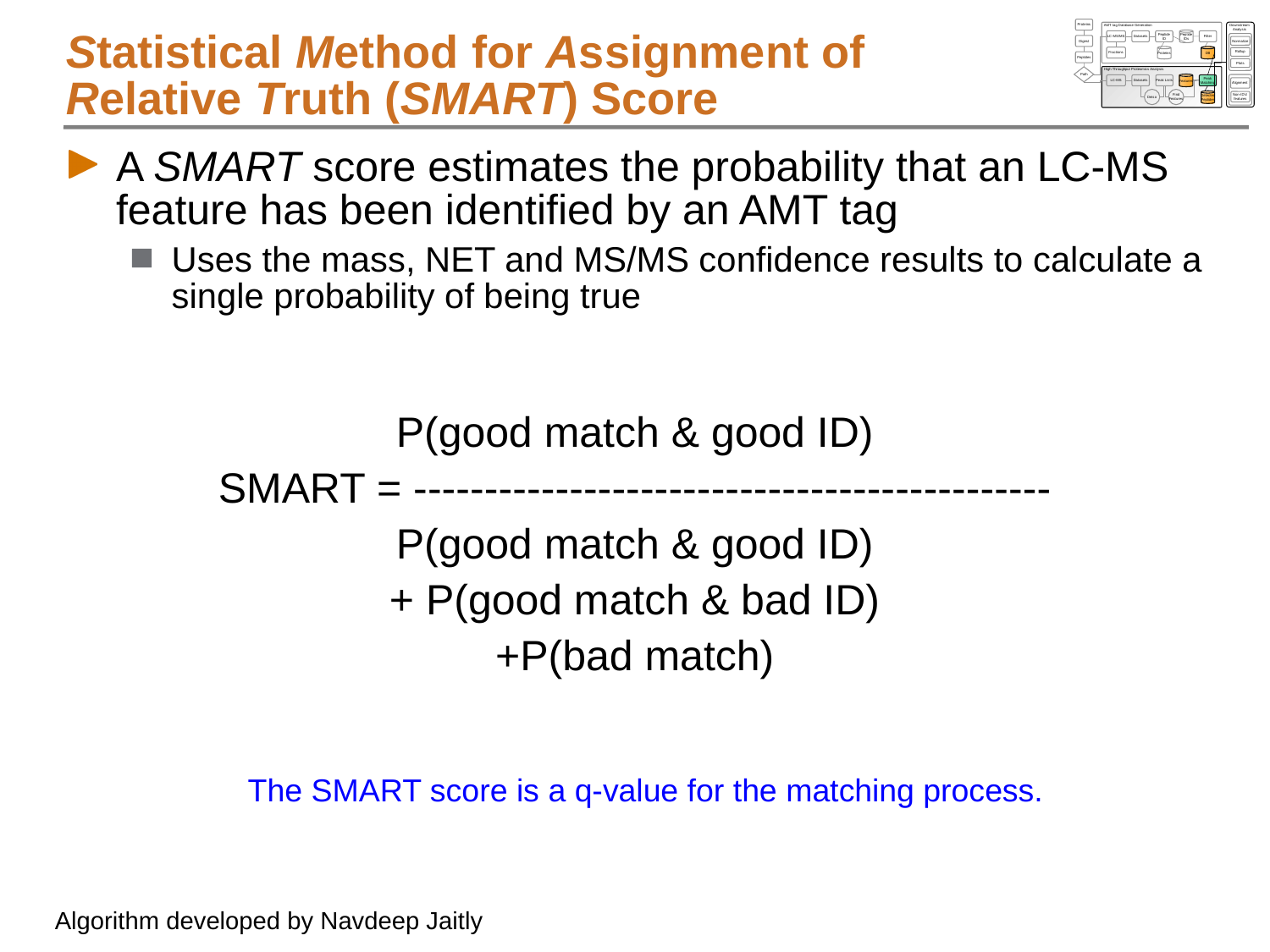

Proteins

Downstream Analysis
AMT tag Database Generation
Peptide
IDs
LC-MS/MS
Datasets
Peptide
ID
Filter

Digest
Normalize

Proteins

DB
Fractions
Rollup
Peptides
Plots

Path
High Throughput Proteomics Analysis
Features

LC-MS
Datasets
Peak Lists
Peak
Matching
Alignment
Non-ID'd
features

Deiso
Find
Features
Detected
Peptides
# Statistical Method for Assignment of Relative Truth (SMART) Score
A SMART score estimates the probability that an LC-MS feature has been identified by an AMT tag
Uses the mass, NET and MS/MS confidence results to calculate a single probability of being true

P(good match & good ID)
SMART = ---------------------------------------------
P(good match & good ID)
+ P(good match & bad ID)
+P(bad match)
The SMART score is a q-value for the matching process.
Algorithm developed by Navdeep Jaitly